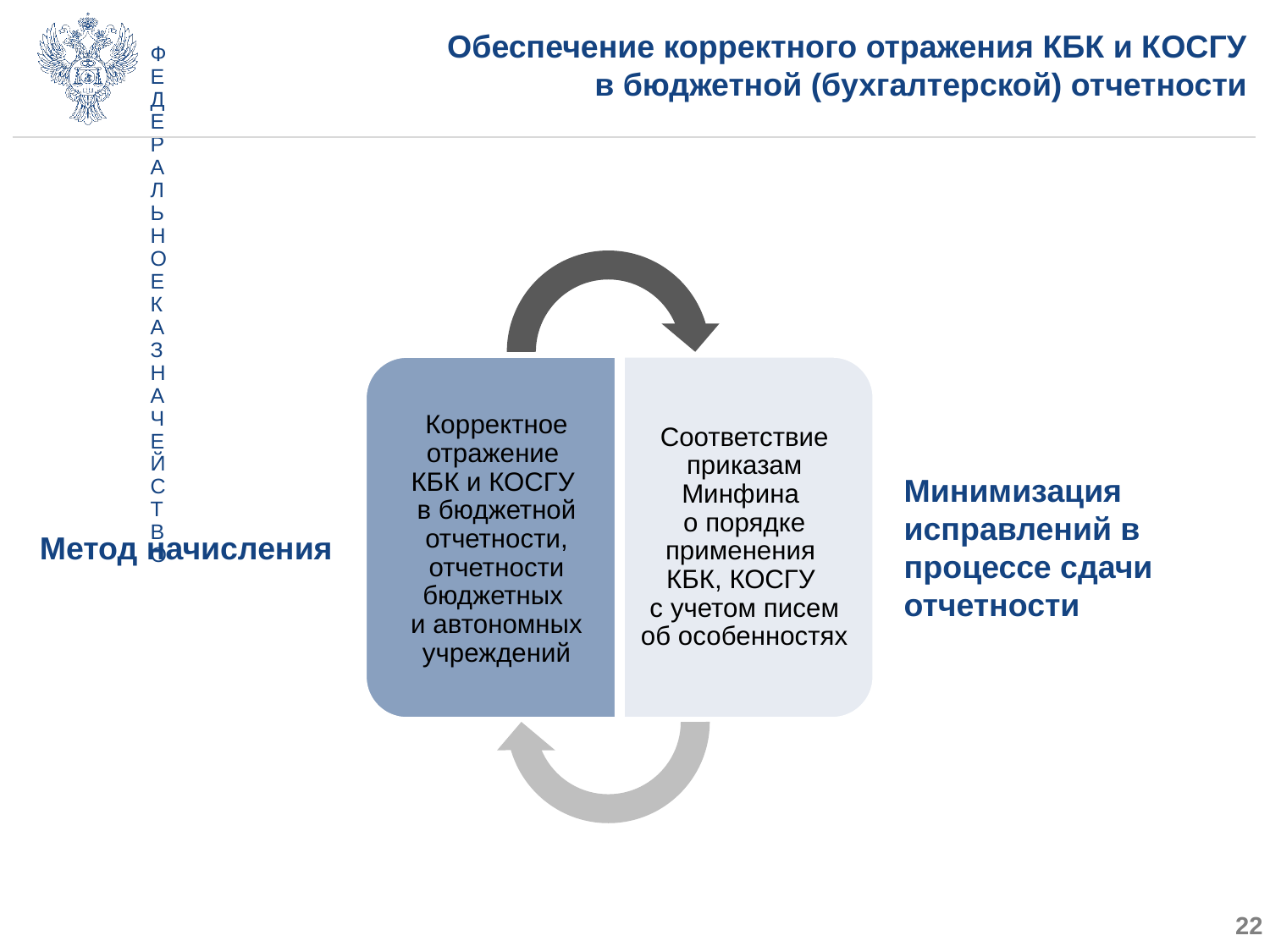

# Обеспечение корректного отражения КБК и КОСГУ в бюджетной (бухгалтерской) отчетности
Корректное отражение
КБК и КОСГУ
в бюджетной отчетности, отчетности бюджетных
и автономных учреждений
Соответствие приказам Минфина
о порядке применения
КБК, КОСГУ
с учетом писем об особенностях
Минимизация исправлений в процессе сдачи отчетности
Метод начисления
22